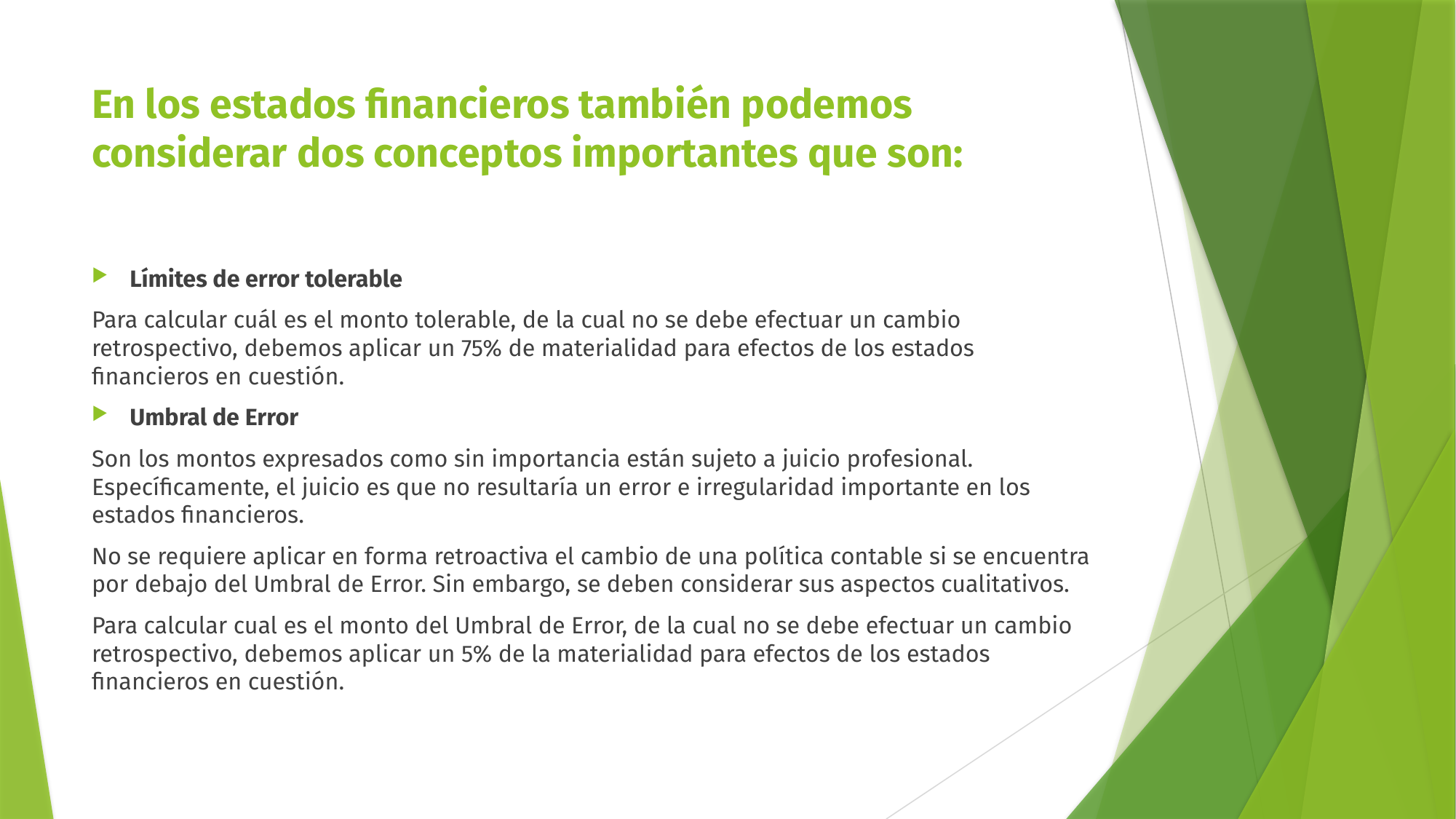

# En los estados financieros también podemos considerar dos conceptos importantes que son:
Límites de error tolerable
Para calcular cuál es el monto tolerable, de la cual no se debe efectuar un cambio retrospectivo, debemos aplicar un 75% de materialidad para efectos de los estados financieros en cuestión.
Umbral de Error
Son los montos expresados como sin importancia están sujeto a juicio profesional. Específicamente, el juicio es que no resultaría un error e irregularidad importante en los estados financieros.
No se requiere aplicar en forma retroactiva el cambio de una política contable si se encuentra por debajo del Umbral de Error. Sin embargo, se deben considerar sus aspectos cualitativos.
Para calcular cual es el monto del Umbral de Error, de la cual no se debe efectuar un cambio retrospectivo, debemos aplicar un 5% de la materialidad para efectos de los estados financieros en cuestión.